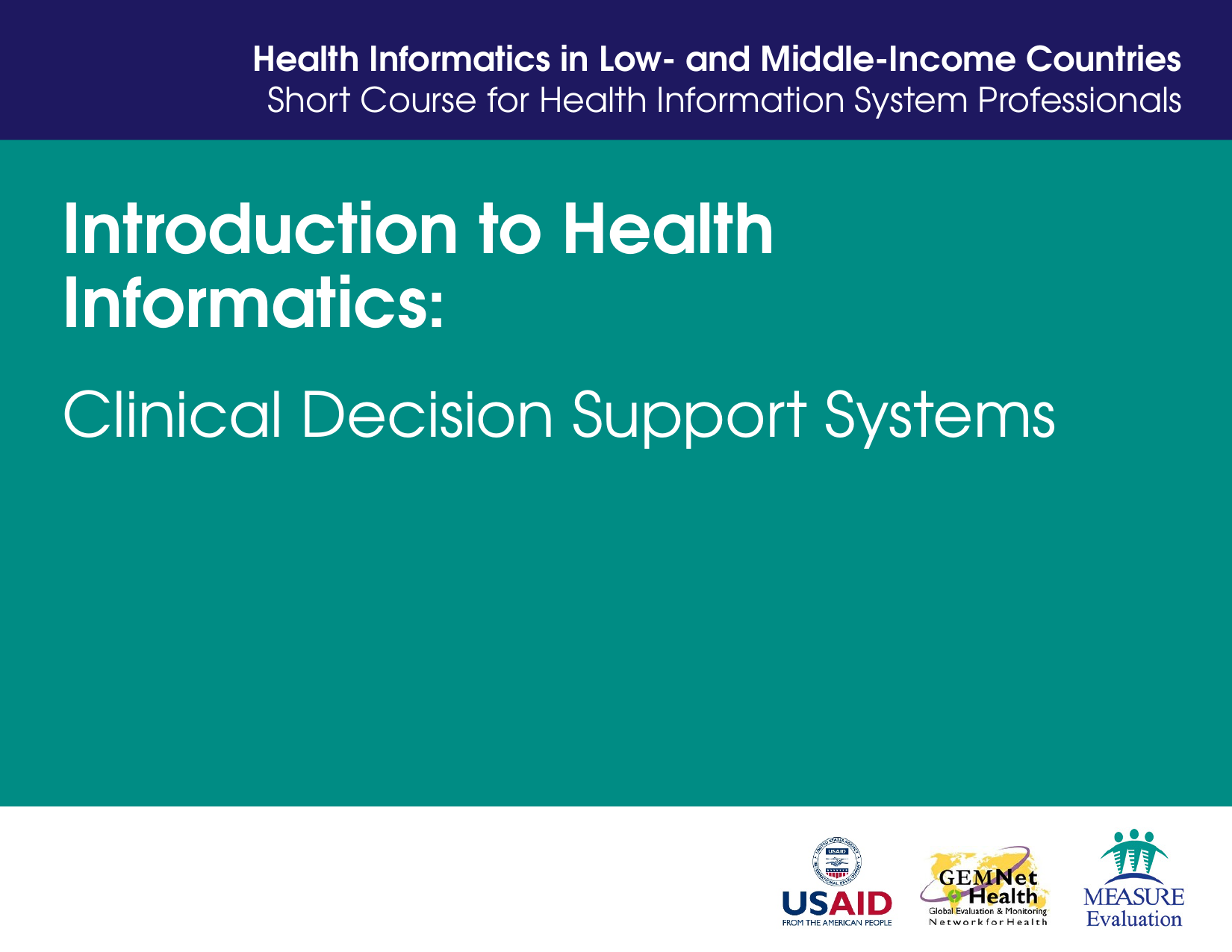

Health Informatics in Low- and Middle-Income Countries
Short Course for Health Information System Professionals
# Introduction to Health Informatics:
Clinical Decision Support Systems